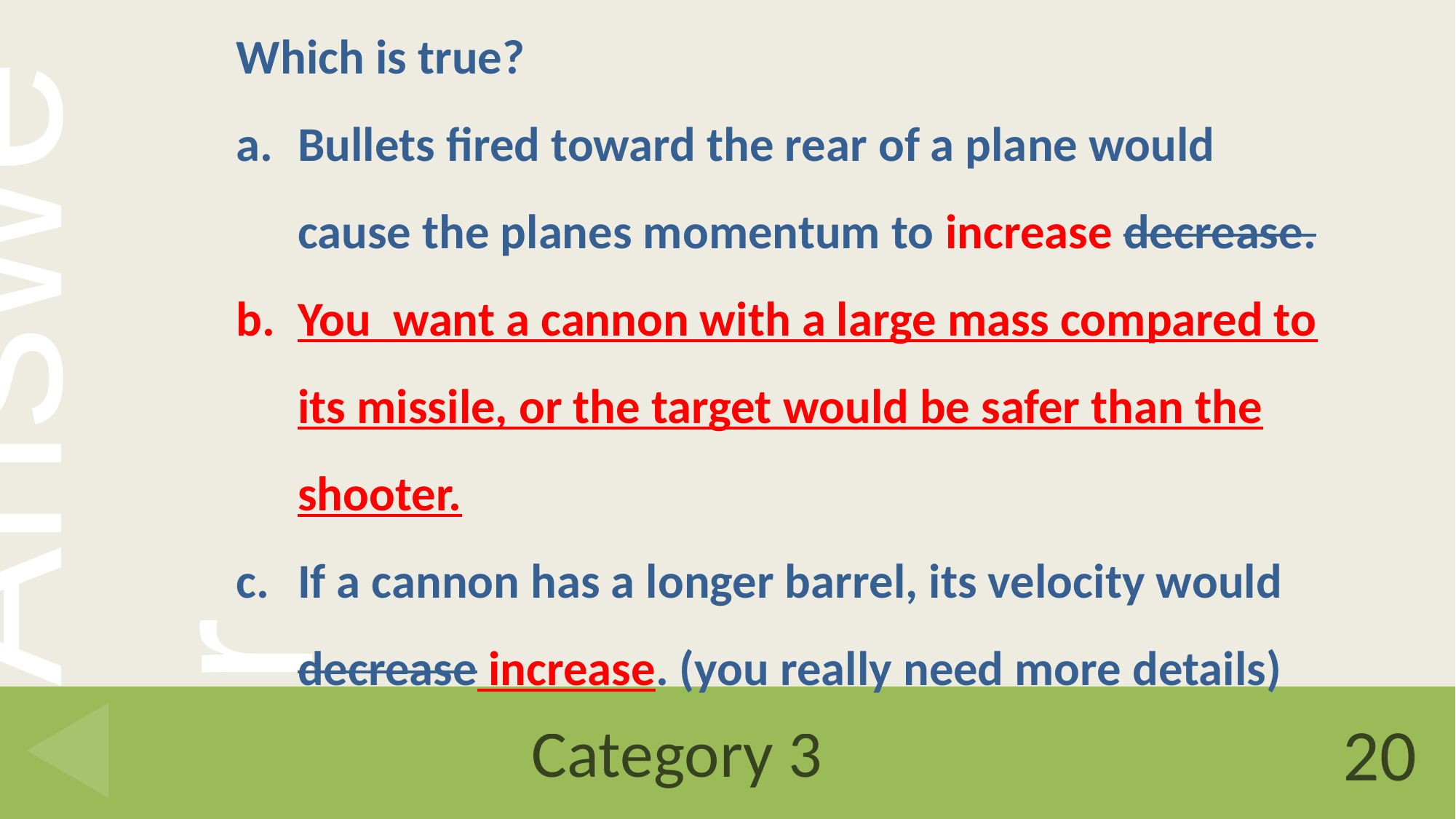

Which is true?
Bullets fired toward the rear of a plane would cause the planes momentum to increase decrease.
You  want a cannon with a large mass compared to its missile, or the target would be safer than the shooter.
If a cannon has a longer barrel, its velocity would decrease increase. (you really need more details)
# Category 3
20